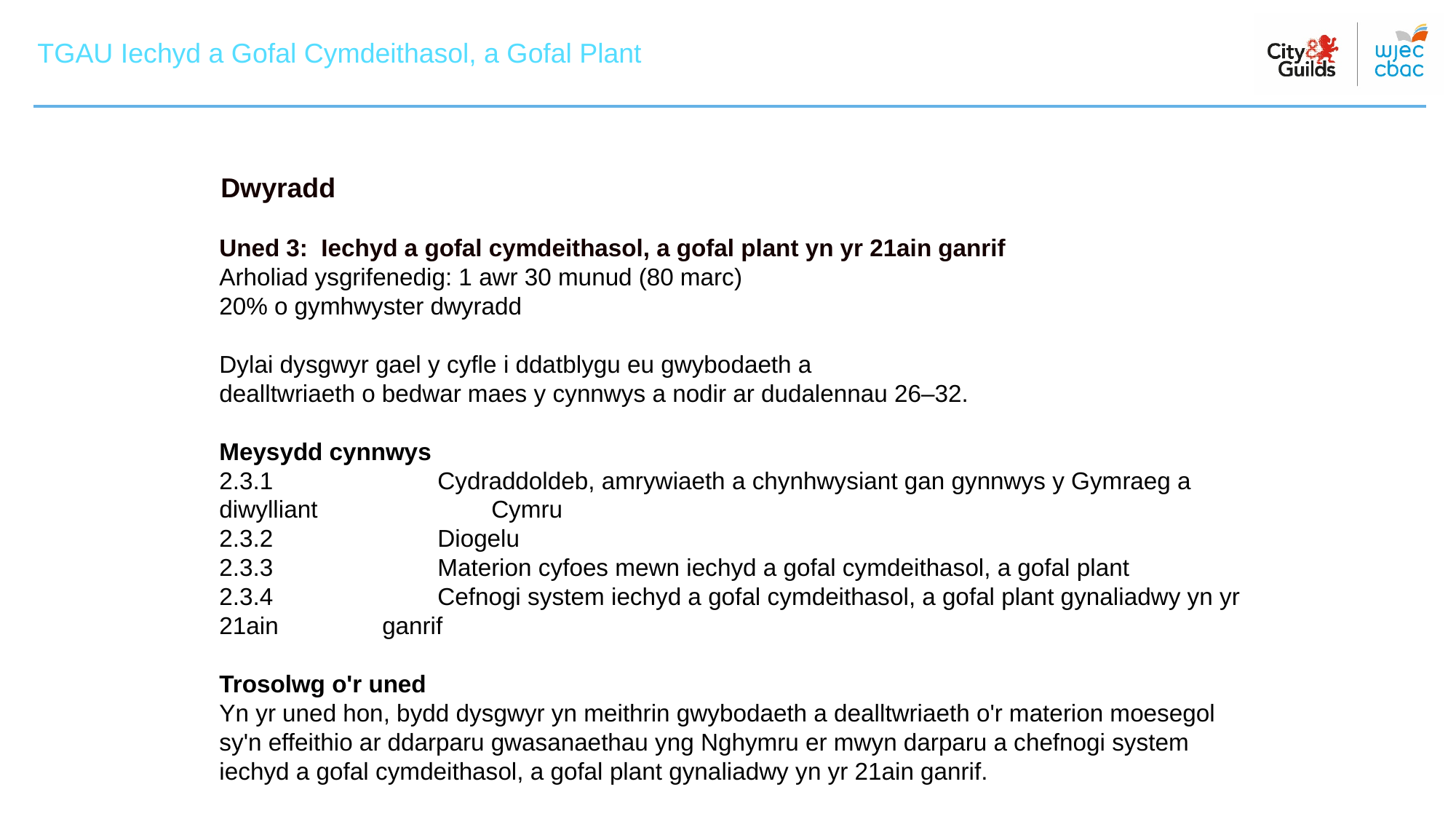

TGAU Iechyd a Gofal Cymdeithasol, a Gofal Plant

TGAU Iechyd a Gofal Cymdeithasol, a Gofal Plant
Dwyradd
Uned 3:  Iechyd a gofal cymdeithasol, a gofal plant yn yr 21ain ganrif
Arholiad ysgrifenedig: 1 awr 30 munud (80 marc)
20% o gymhwyster dwyradd

Dylai dysgwyr gael y cyfle i ddatblygu eu gwybodaeth a
dealltwriaeth o bedwar maes y cynnwys a nodir ar dudalennau 26–32.

Meysydd cynnwys
2.3.1		Cydraddoldeb, amrywiaeth a chynhwysiant gan gynnwys y Gymraeg a diwylliant 		        Cymru
2.3.2		Diogelu
2.3.3		Materion cyfoes mewn iechyd a gofal cymdeithasol, a gofal plant
2.3.4		Cefnogi system iechyd a gofal cymdeithasol, a gofal plant gynaliadwy yn yr 21ain    	        ganrif

Trosolwg o'r uned
Yn yr uned hon, bydd dysgwyr yn meithrin gwybodaeth a dealltwriaeth o'r materion moesegol sy'n effeithio ar ddarparu gwasanaethau yng Nghymru er mwyn darparu a chefnogi system iechyd a gofal cymdeithasol, a gofal plant gynaliadwy yn yr 21ain ganrif.